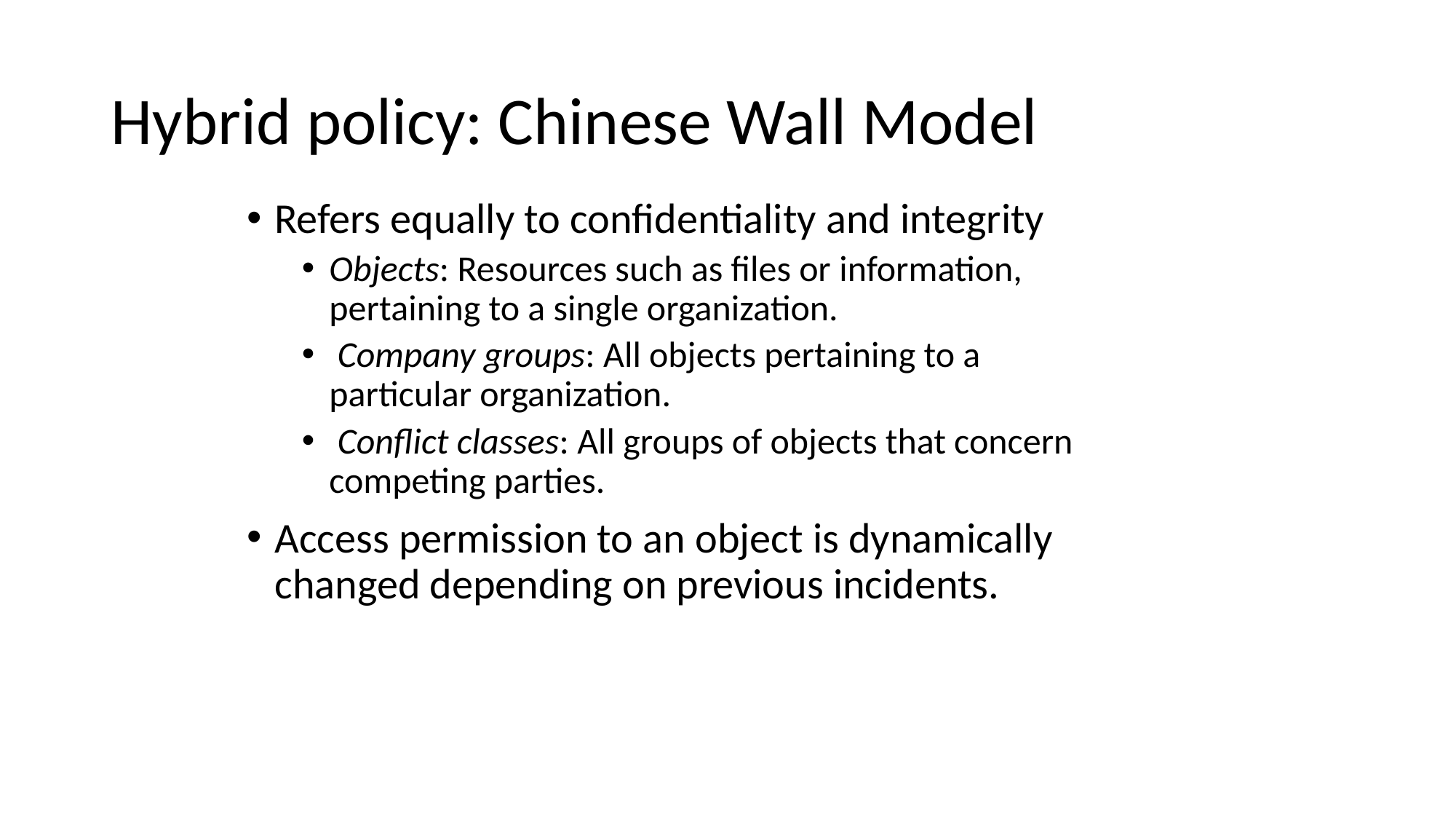

# Hybrid policy: Chinese Wall Model
Refers equally to confidentiality and integrity
Objects: Resources such as files or information, pertaining to a single organization.
 Company groups: All objects pertaining to a particular organization.
 Conflict classes: All groups of objects that concern competing parties.
Access permission to an object is dynamically changed depending on previous incidents.